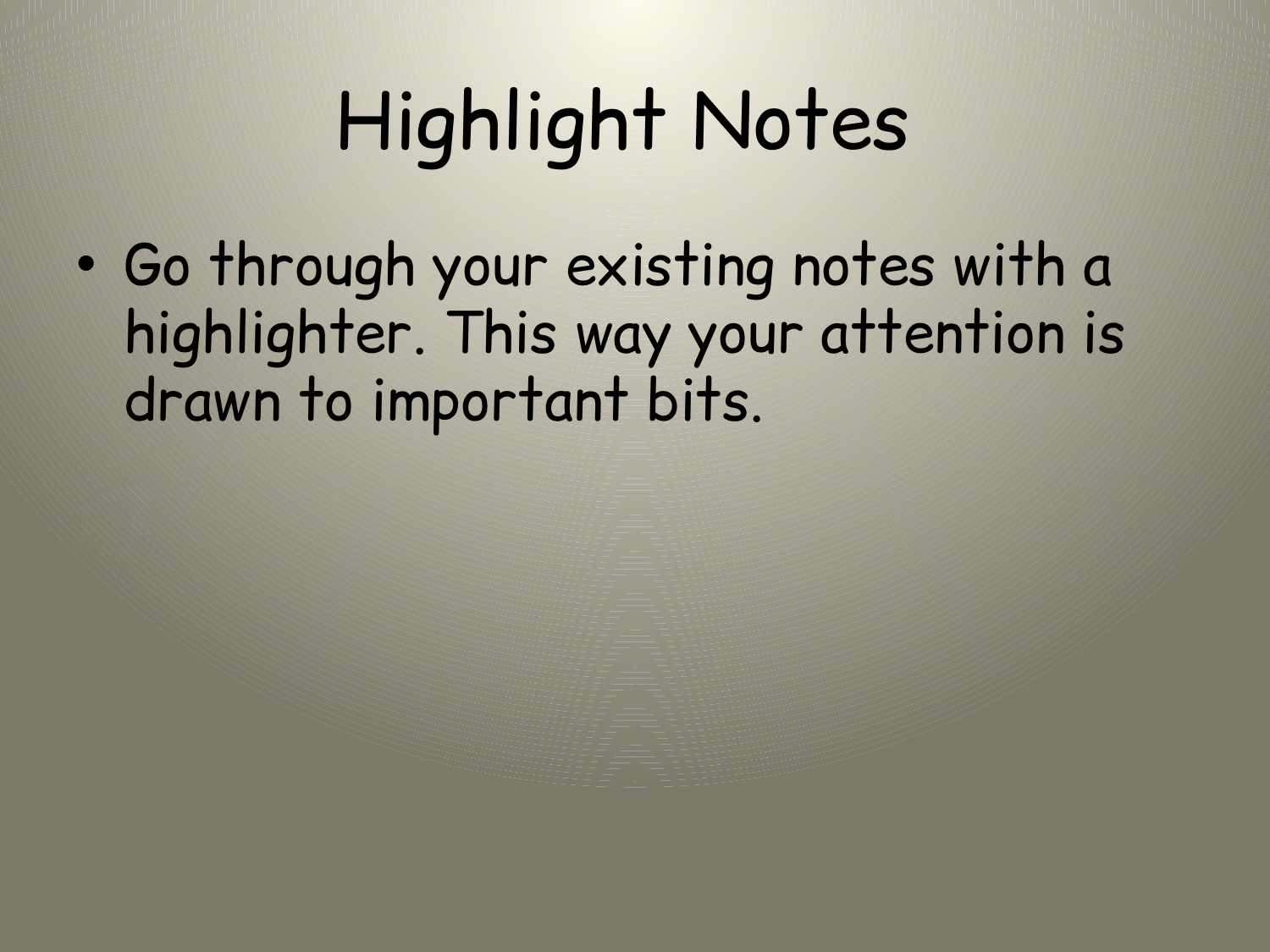

# Highlight Notes
Go through your existing notes with a highlighter. This way your attention is drawn to important bits.